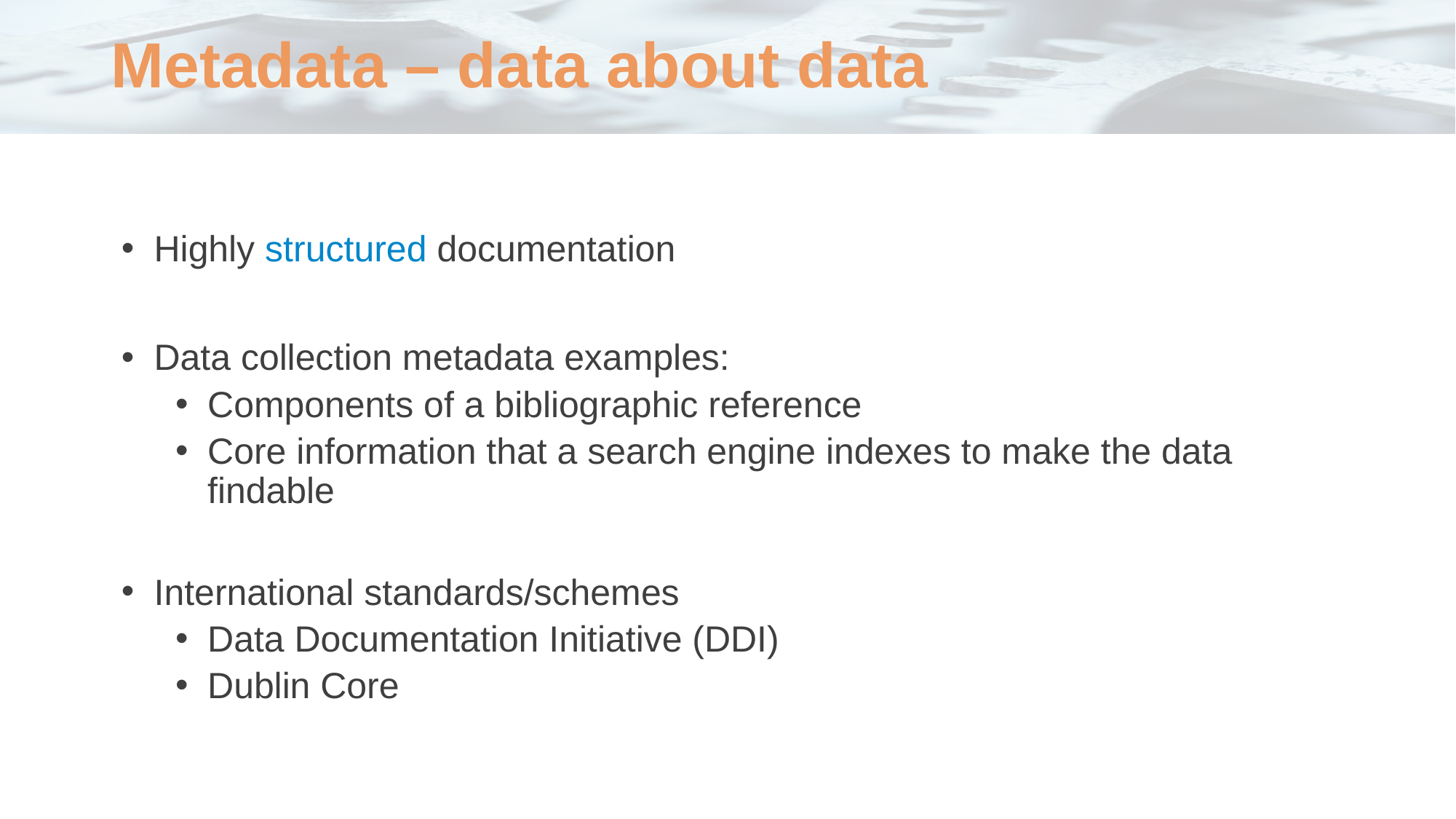

# Metadata – data about data
Highly structured documentation

Data collection metadata examples:
Components of a bibliographic reference
Core information that a search engine indexes to make the data findable

International standards/schemes
Data Documentation Initiative (DDI)
Dublin Core